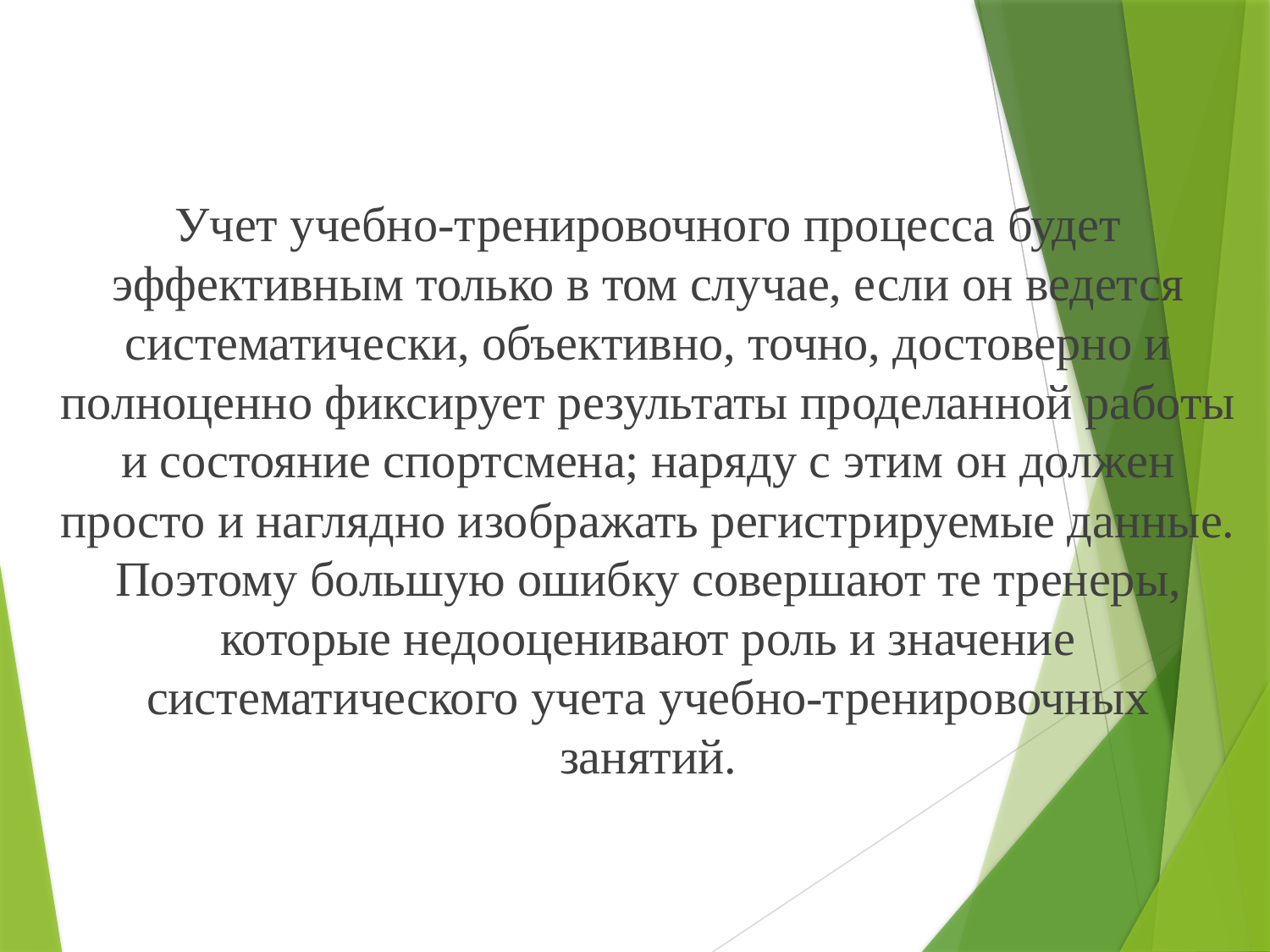

#
Учет учебно-тренировочного процесса будет эффективным только в том случае, если он ведется систематически, объективно, точно, достоверно и полноценно фиксирует результаты проделанной работы и состояние спортсмена; наряду с этим он должен просто и наглядно изображать регистрируемые данные. Поэтому большую ошибку совершают те тренеры, которые недооценивают роль и значение систематического учета учебно-тренировочных занятий.